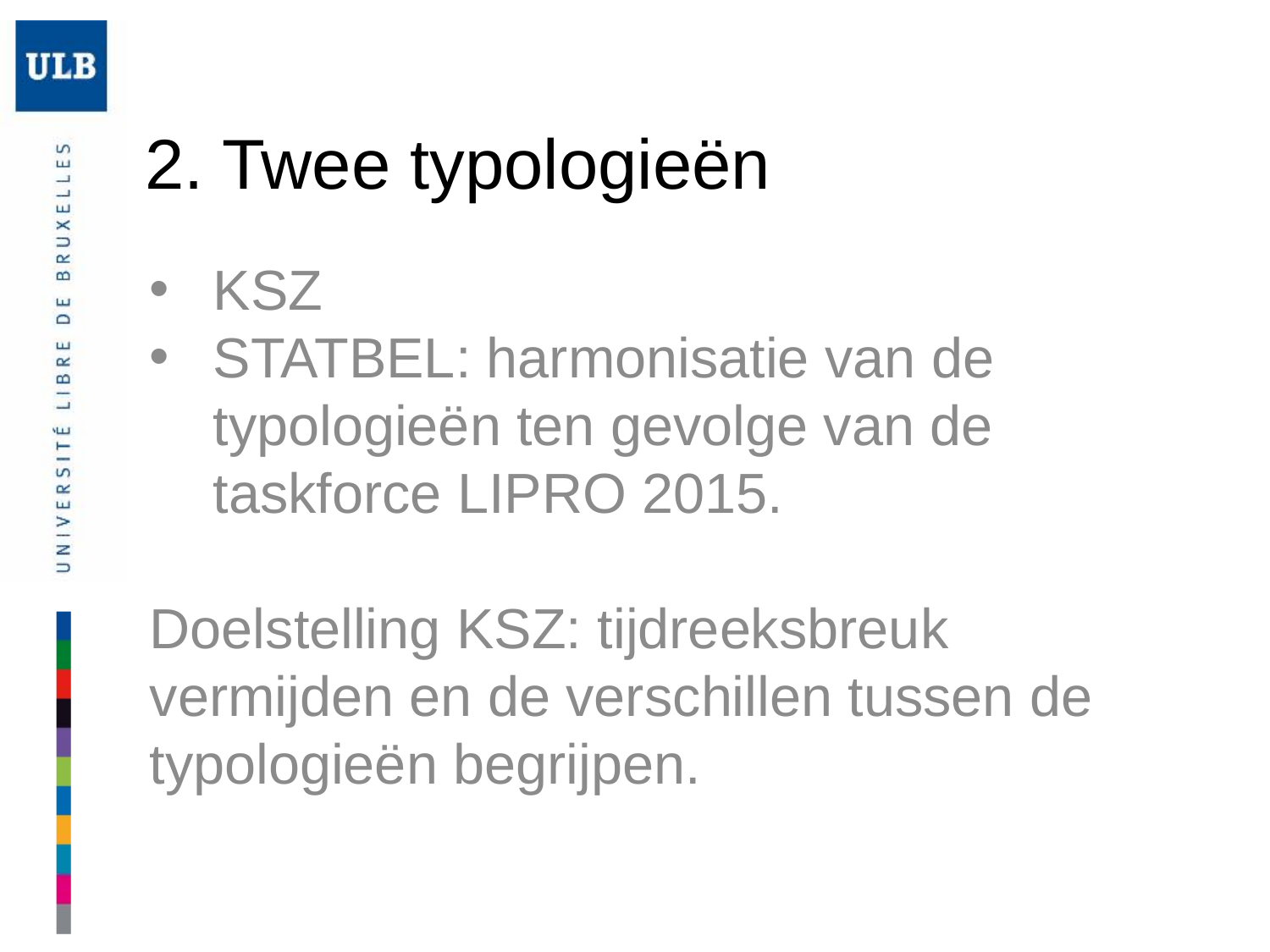

# 2. Twee typologieën
KSZ
STATBEL: harmonisatie van de typologieën ten gevolge van de taskforce LIPRO 2015.

Doelstelling KSZ: tijdreeksbreuk vermijden en de verschillen tussen de typologieën begrijpen.